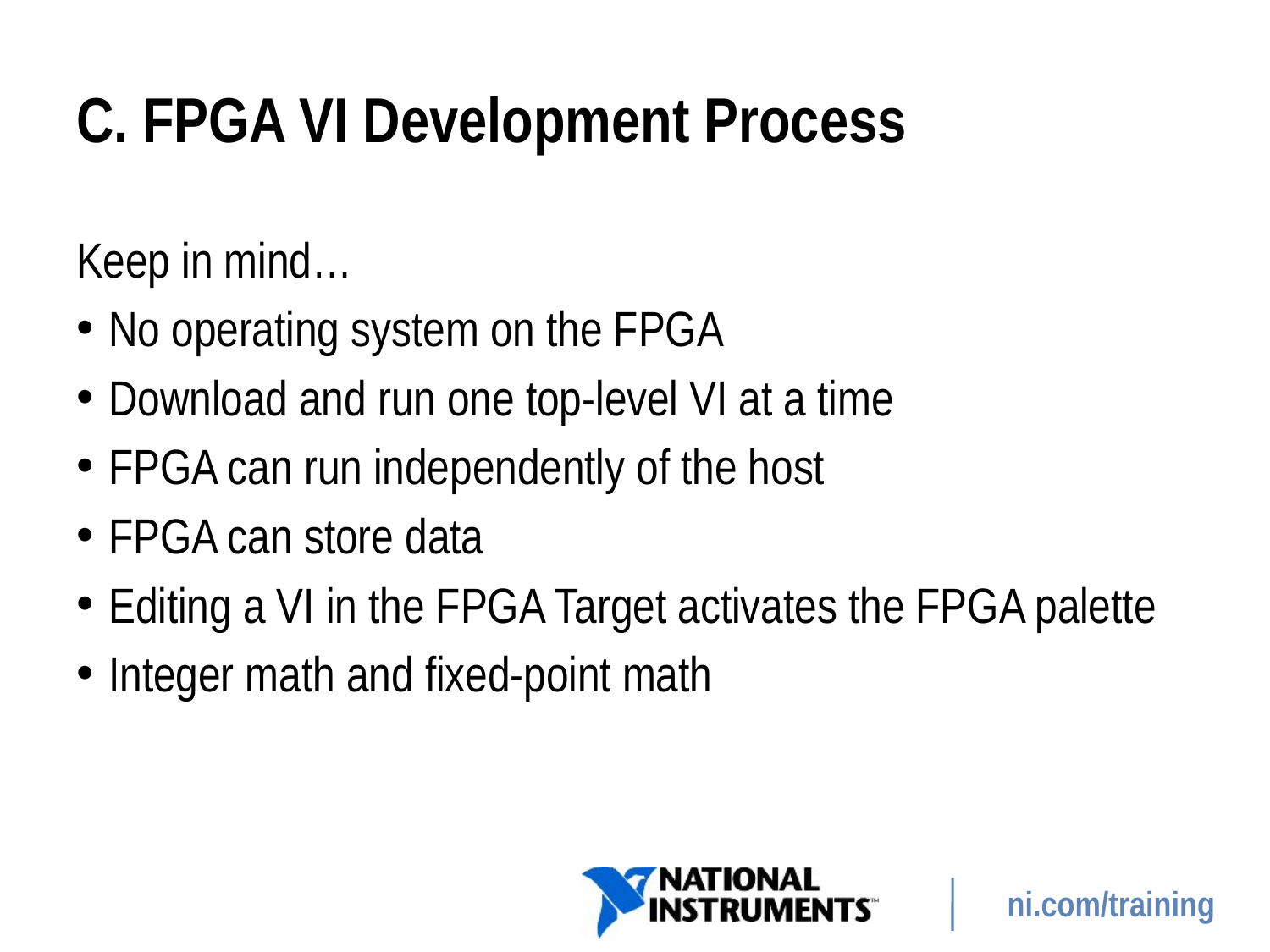

# C. FPGA VI Development Process
Keep in mind…
No operating system on the FPGA
Download and run one top-level VI at a time
FPGA can run independently of the host
FPGA can store data
Editing a VI in the FPGA Target activates the FPGA palette
Integer math and fixed-point math